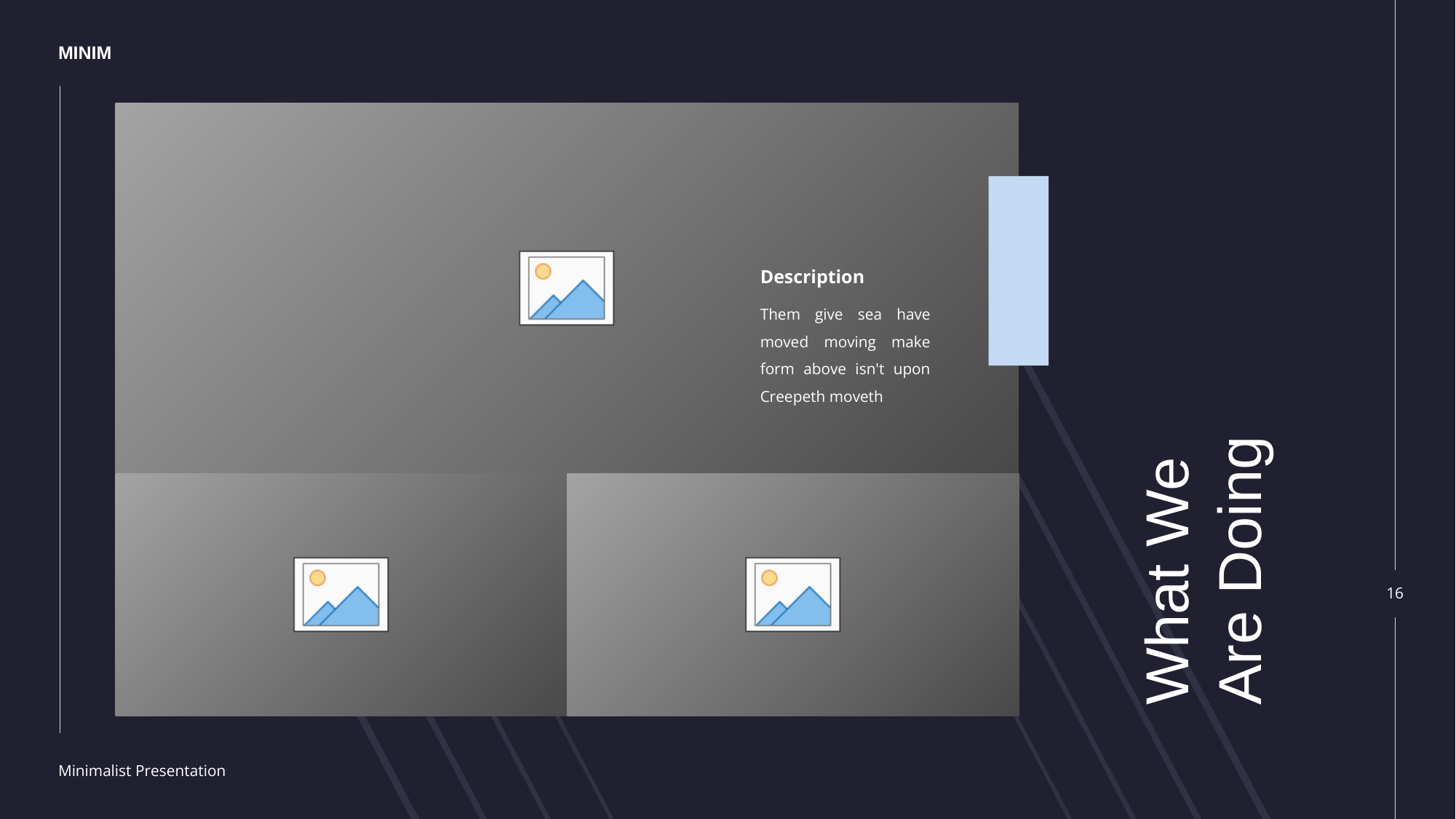

Description
Them give sea have moved moving make form above isn't upon Creepeth moveth
What We Are Doing